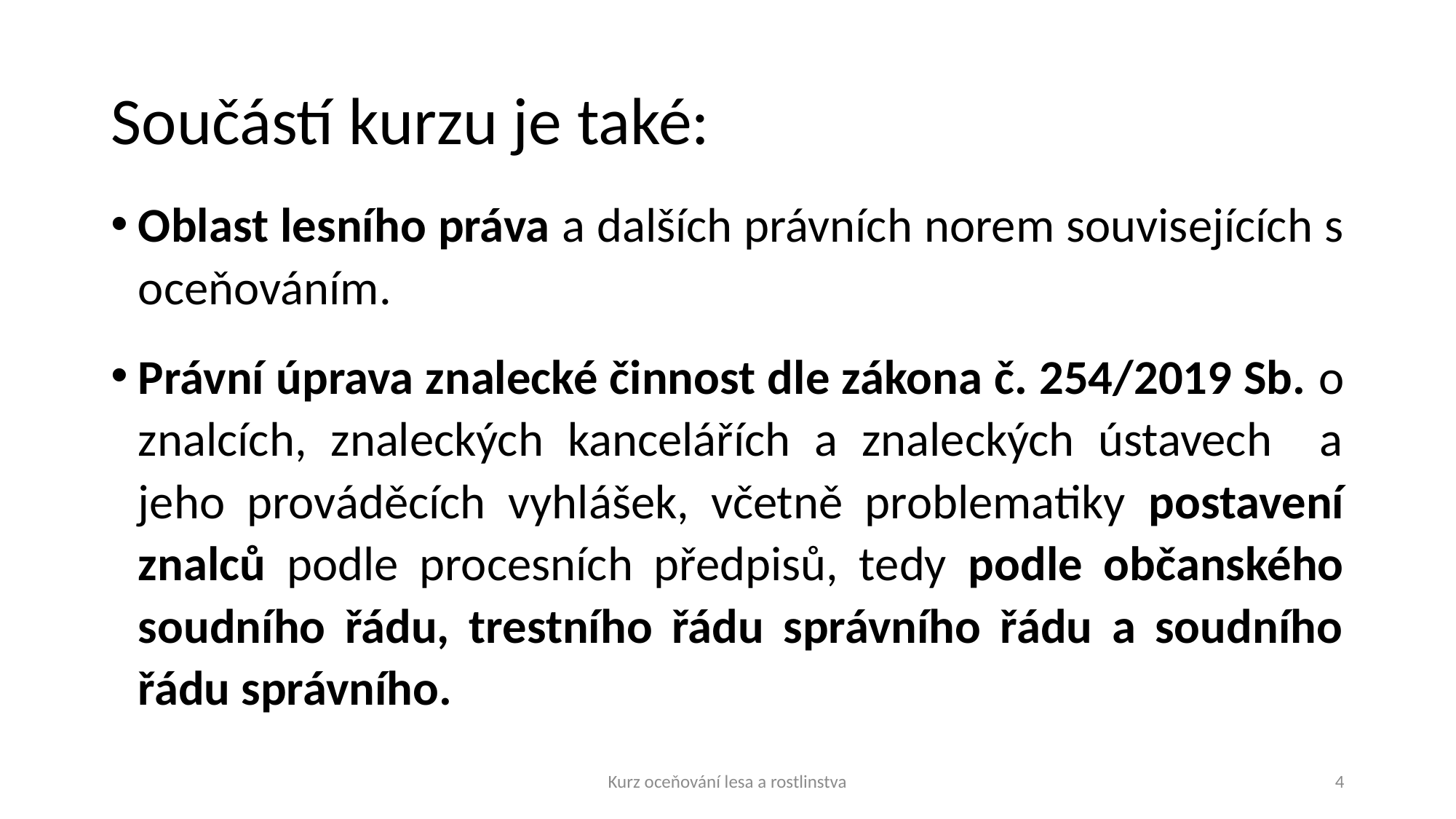

# Součástí kurzu je také:
Oblast lesního práva a dalších právních norem souvisejících s oceňováním.
Právní úprava znalecké činnost dle zákona č. 254/2019 Sb. o znalcích, znaleckých kancelářích a znaleckých ústavech  a jeho prováděcích vyhlášek, včetně problematiky postavení znalců podle procesních předpisů, tedy podle občanského soudního řádu, trestního řádu správního řádu a soudního řádu správního.

Kurz oceňování lesa a rostlinstva
4